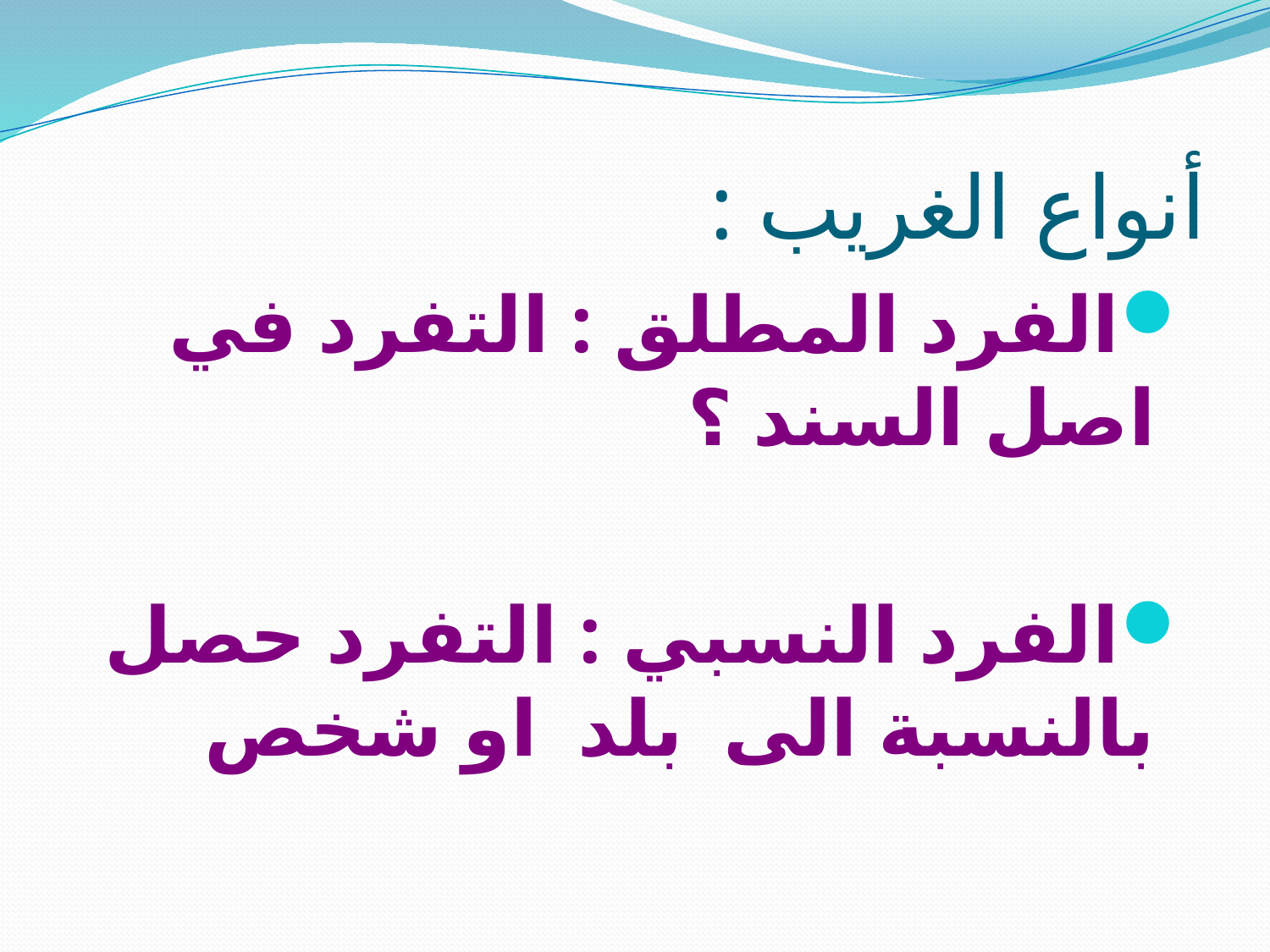

# أنواع الغريب :
الفرد المطلق : التفرد في اصل السند ؟

الفرد النسبي : التفرد حصل بالنسبة الى  بلد  او شخص